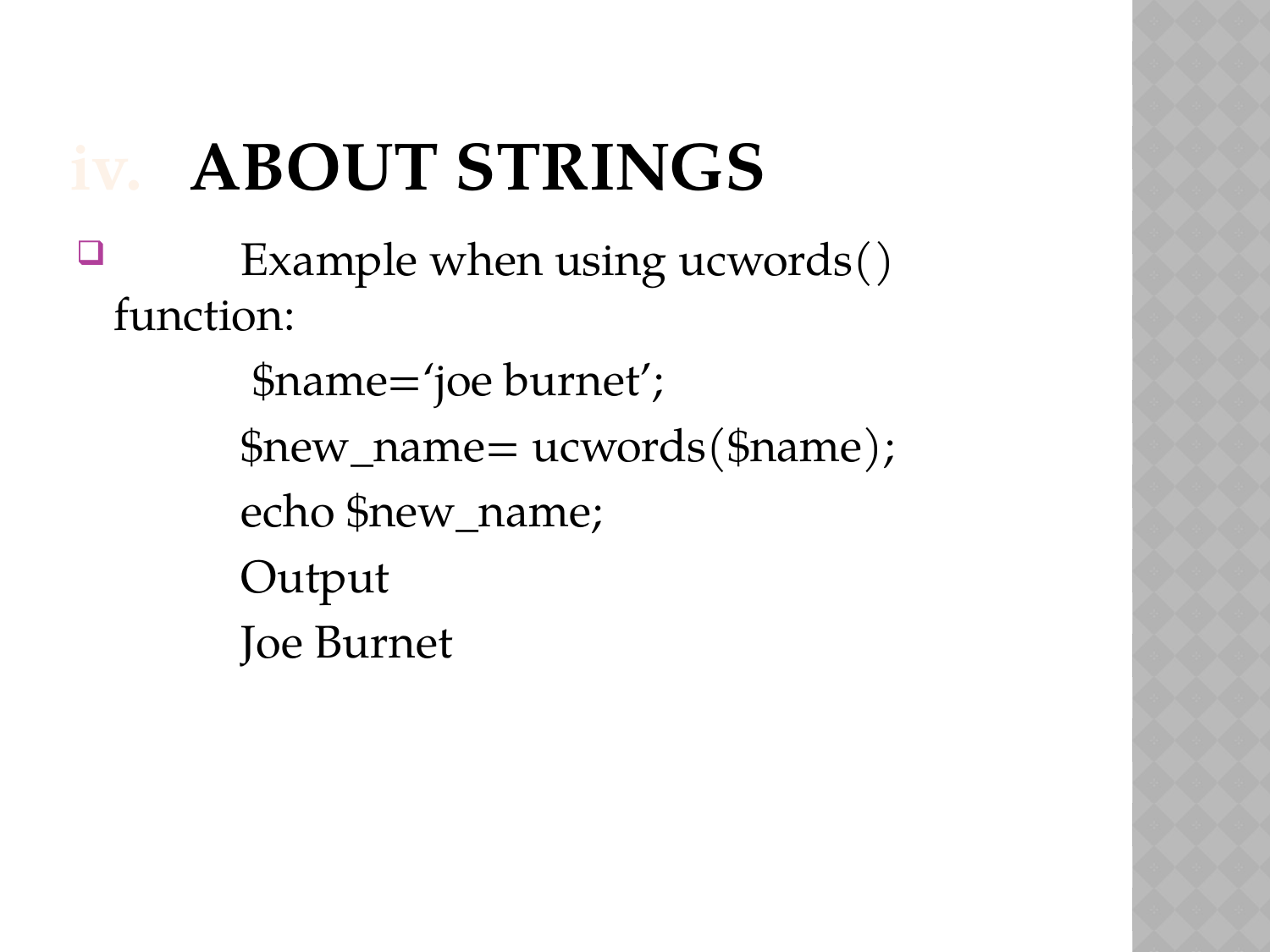

# About Strings
 	Example when using ucwords() function:
		 $name=‘joe burnet’;
		$new_name= ucwords($name);
		echo $new_name;
		Output
		Joe Burnet